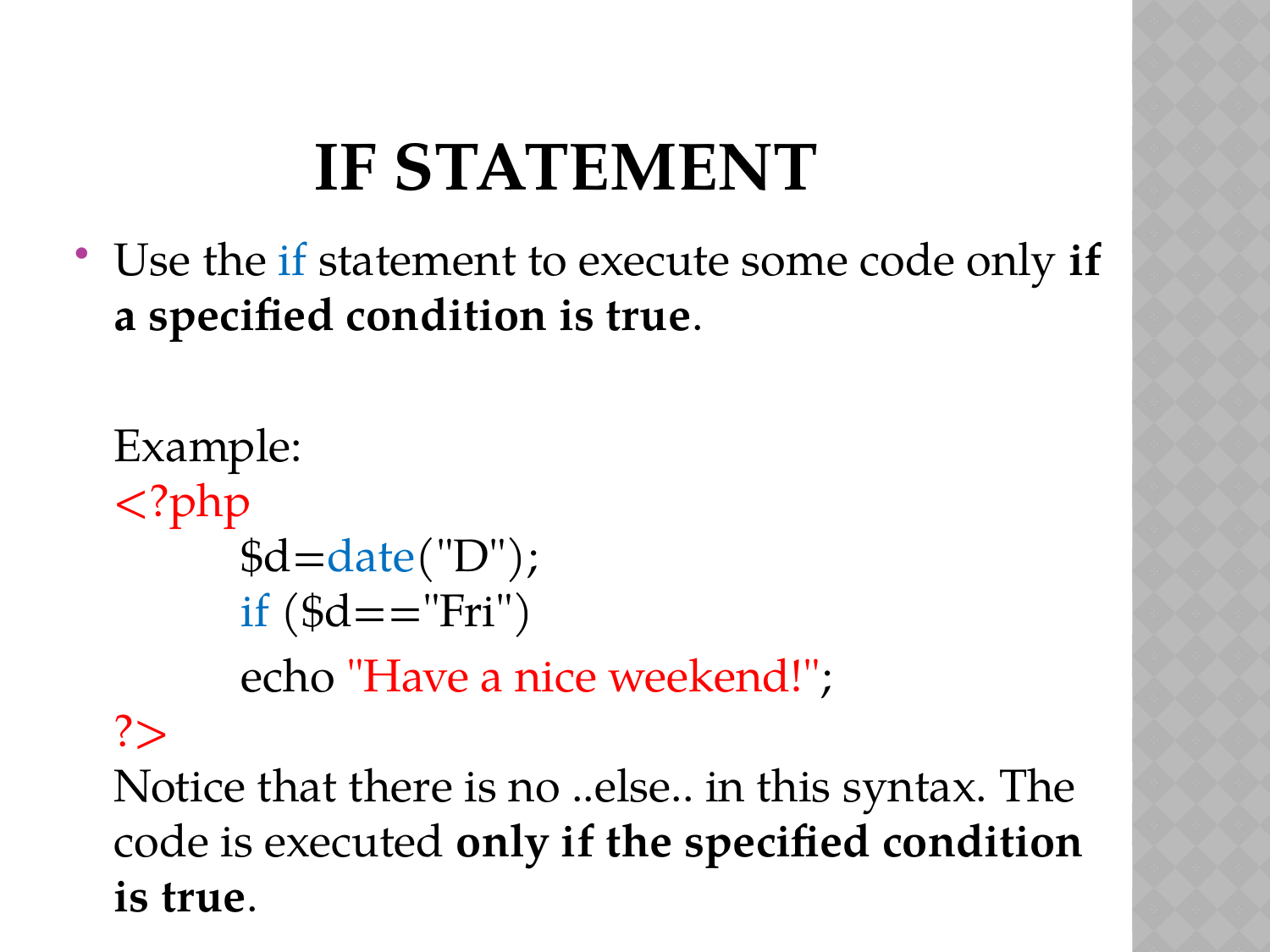

# if statement
Use the if statement to execute some code only if a specified condition is true.

	Example:
<?php
	$d=date("D");
	if ($d=="Fri")
		echo "Have a nice weekend!";
?>
Notice that there is no ..else.. in this syntax. The code is executed only if the specified condition is true.